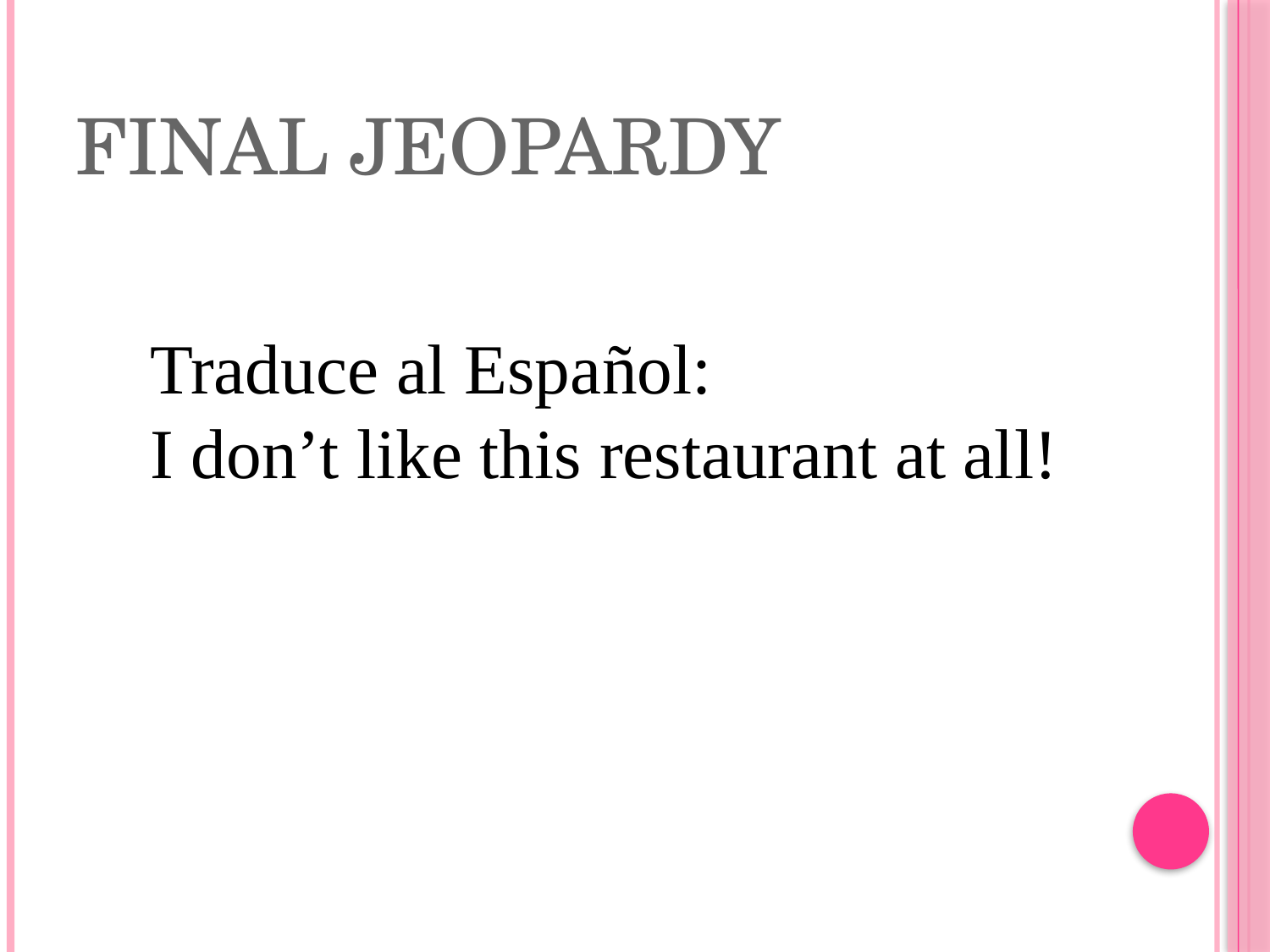

# Final Jeopardy
Traduce al Español:
I don’t like this restaurant at all!